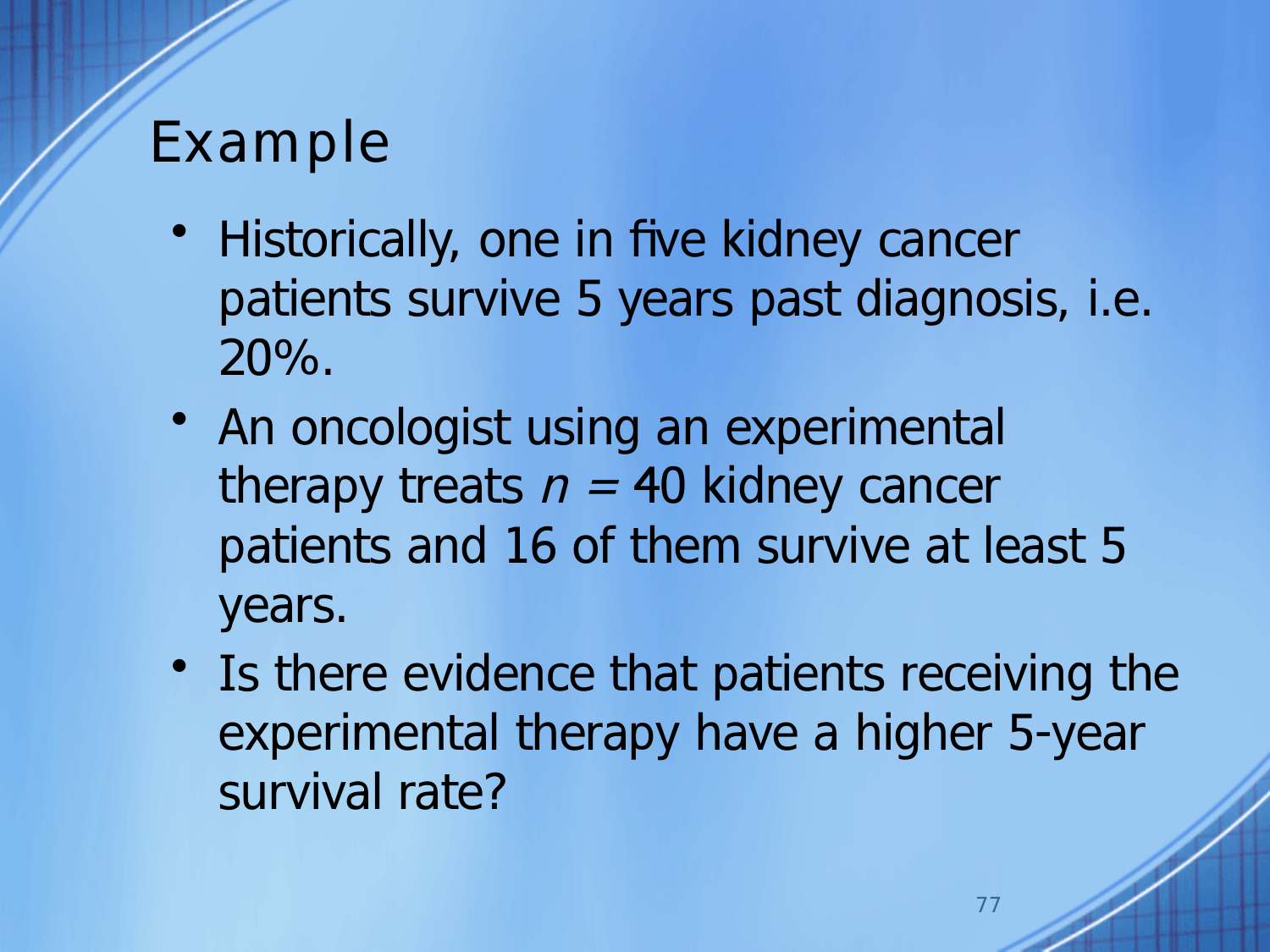

# Example
Historically, one in five kidney cancer patients survive 5 years past diagnosis, i.e. 20%.
An oncologist using an experimental therapy treats n = 40 kidney cancer patients and 16 of them survive at least 5 years.
Is there evidence that patients receiving the experimental therapy have a higher 5-year survival rate?

77